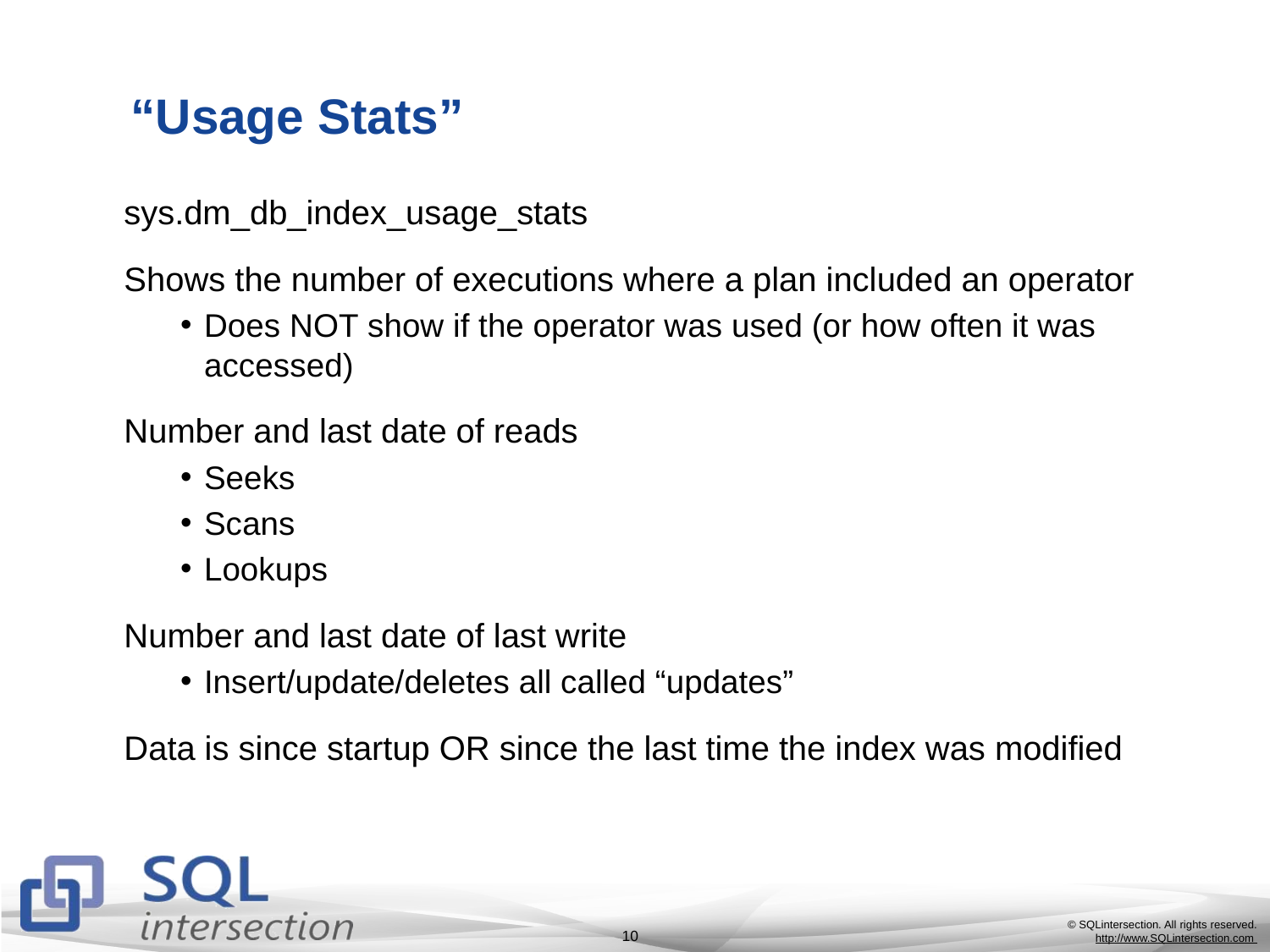

# “Usage Stats”
sys.dm_db_index_usage_stats
Shows the number of executions where a plan included an operator
Does NOT show if the operator was used (or how often it was accessed)
Number and last date of reads
Seeks
Scans
Lookups
Number and last date of last write
Insert/update/deletes all called “updates”
Data is since startup OR since the last time the index was modified